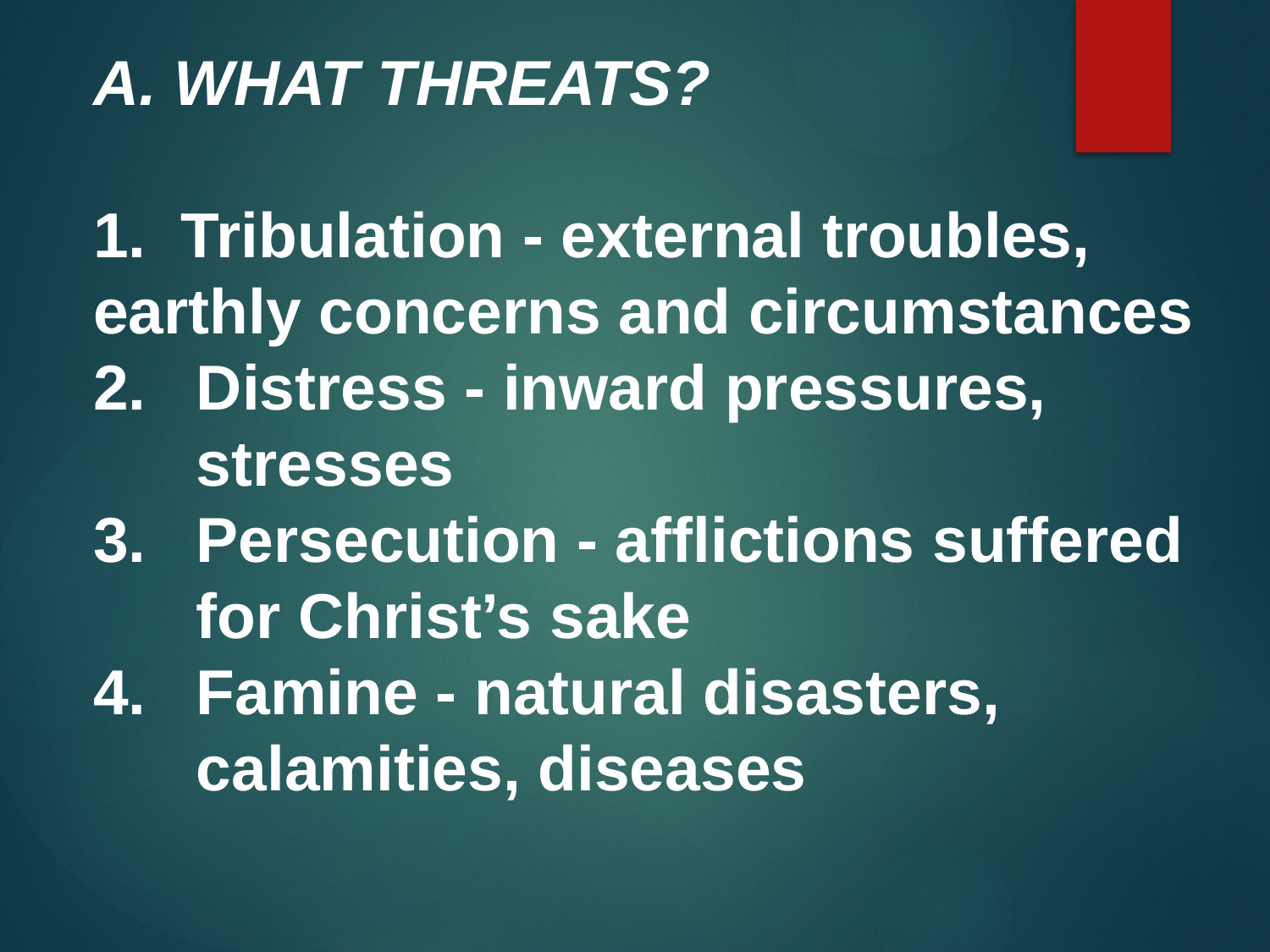

A. WHAT THREATS?

1.  Tribulation - external troubles, earthly concerns and circumstances
Distress - inward pressures, stresses
Persecution - afflictions suffered for Christ’s sake
Famine - natural disasters, calamities, diseases